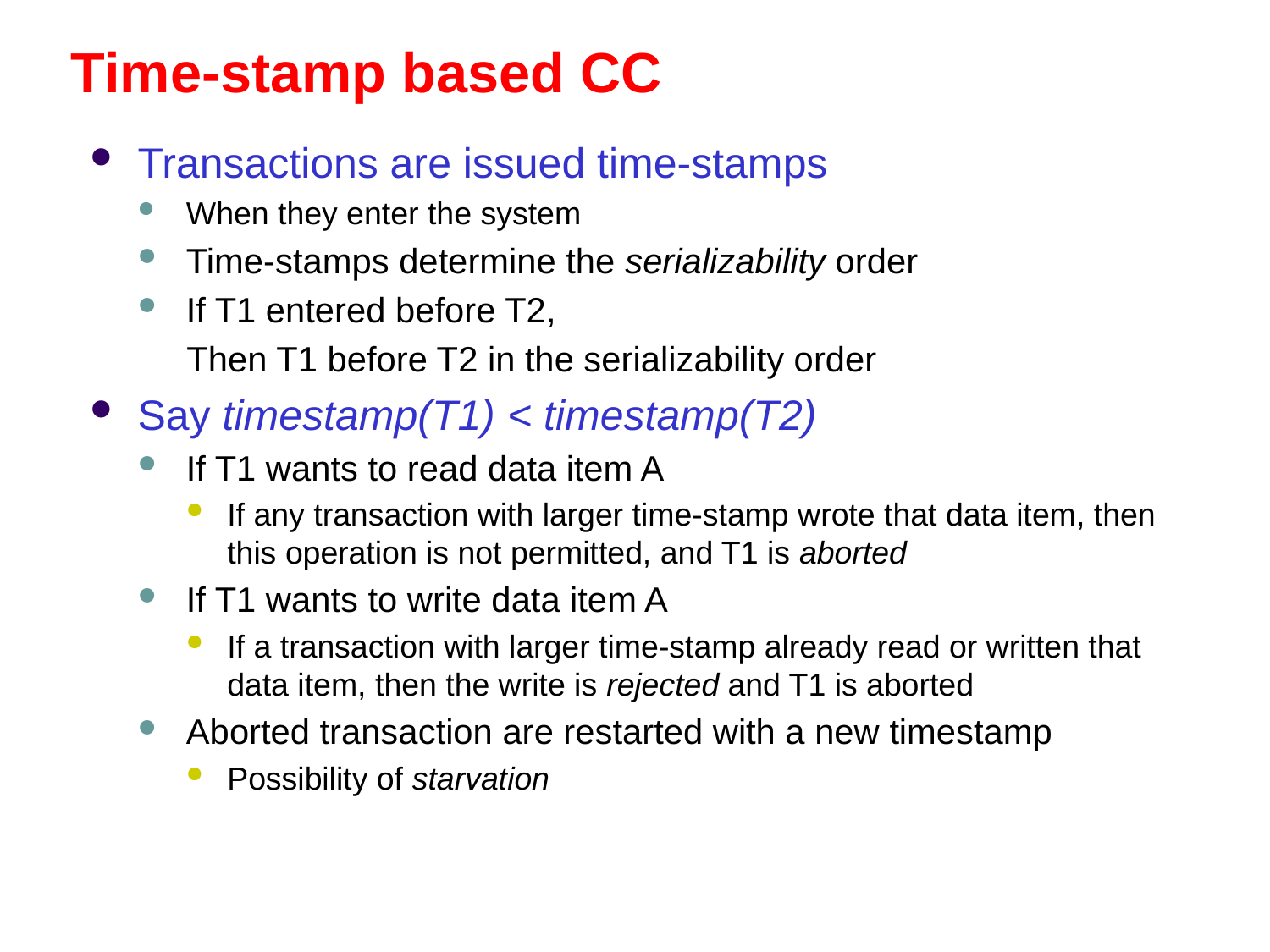

# Time-stamp based CC
Transactions are issued time-stamps
When they enter the system
Time-stamps determine the serializability order
If T1 entered before T2,
     Then T1 before T2 in the serializability order
Say timestamp(T1) < timestamp(T2)
If T1 wants to read data item A
If any transaction with larger time-stamp wrote that data item, then this operation is not permitted, and T1 is aborted
If T1 wants to write data item A
If a transaction with larger time-stamp already read or written that data item, then the write is rejected and T1 is aborted
Aborted transaction are restarted with a new timestamp
Possibility of starvation